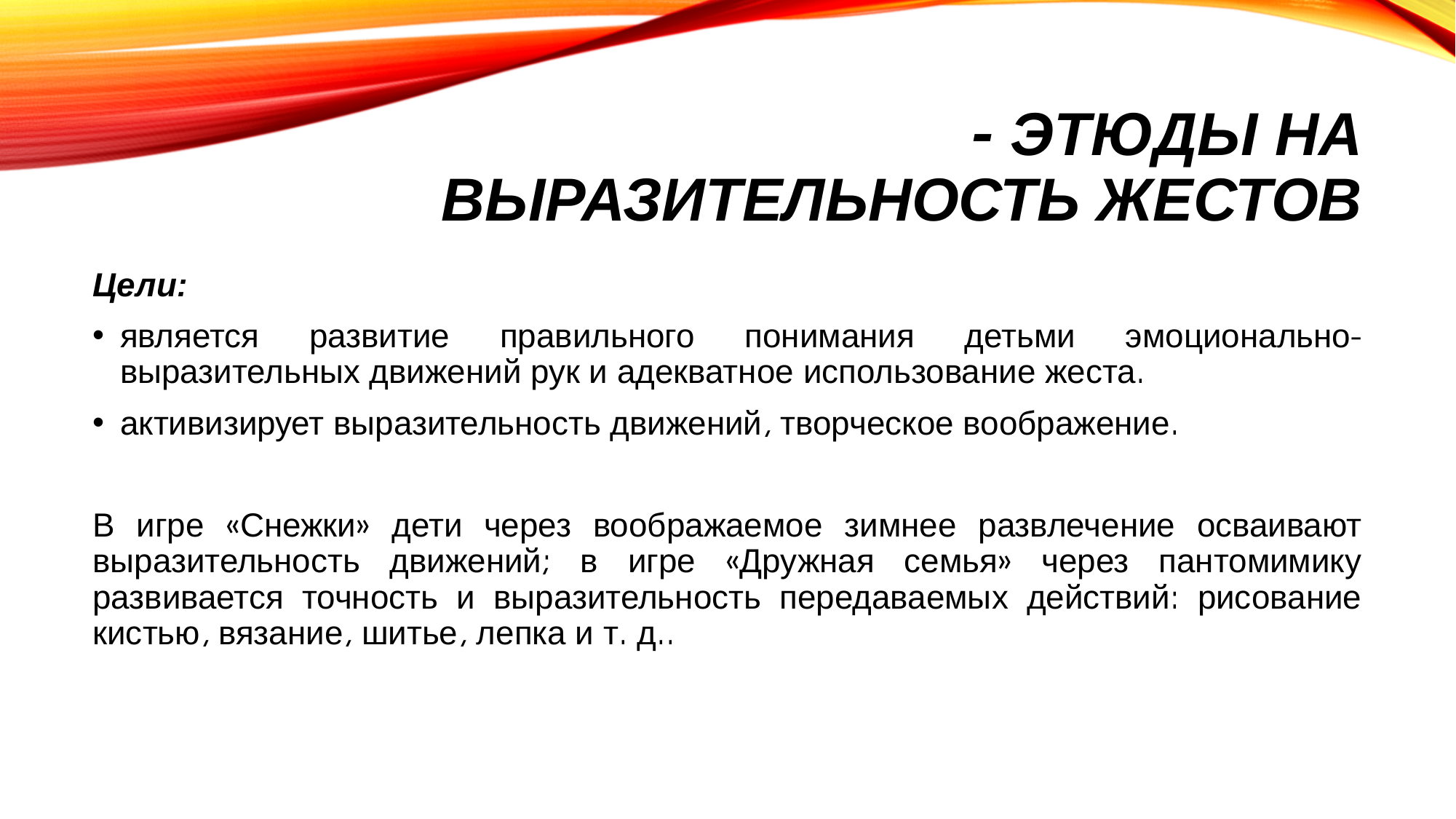

# - этюды на выразительность жестов
Цели:
является развитие правильного понимания детьми эмоционально-выразительных движений рук и адекватное использование жеста.
активизирует выразительность движений, творческое воображение.

В игре «Снежки» дети через воображаемое зимнее развлечение осваивают выразительность движений; в игре «Дружная семья» через пантомимику развивается точность и выразительность передаваемых действий: рисование кистью, вязание, шитье, лепка и т. д..